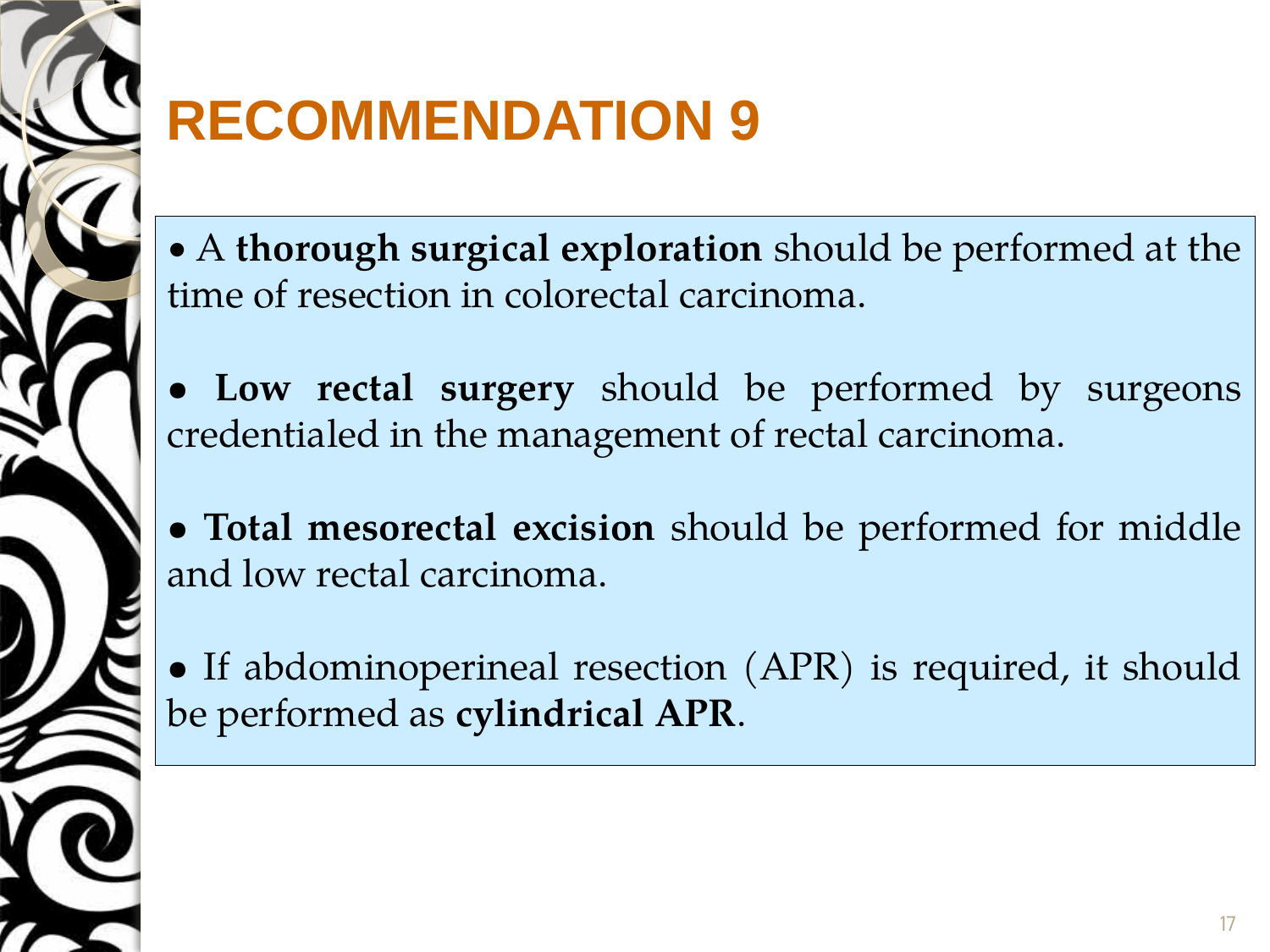

# RECOMMENDATION 9
• A thorough surgical exploration should be performed at the time of resection in colorectal carcinoma.

• Low rectal surgery should be performed by surgeons credentialed in the management of rectal carcinoma.

• Total mesorectal excision should be performed for middle and low rectal carcinoma.

• If abdominoperineal resection (APR) is required, it should be performed as cylindrical APR.

17